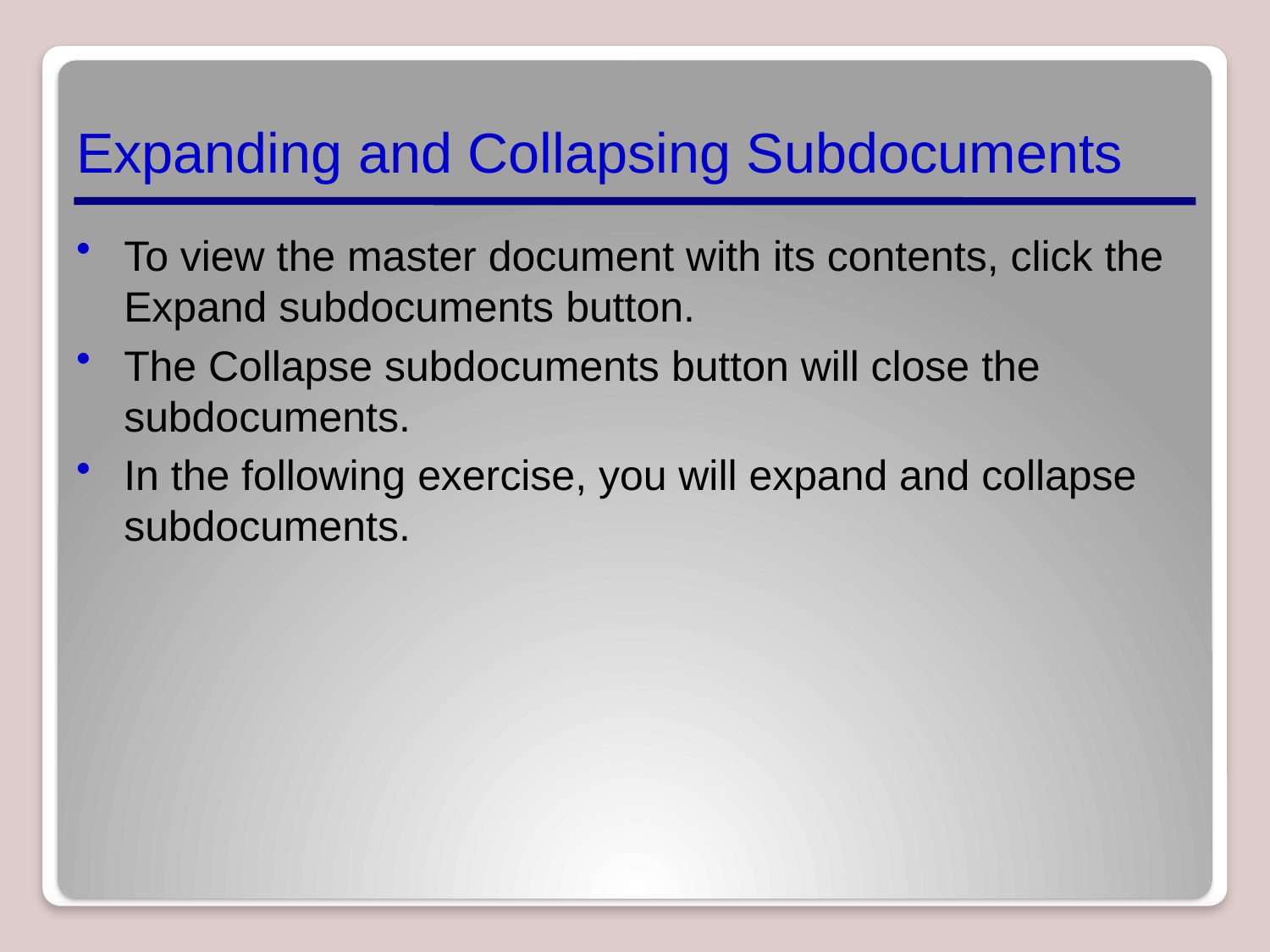

# Expanding and Collapsing Subdocuments
To view the master document with its contents, click the Expand subdocuments button.
The Collapse subdocuments button will close the subdocuments.
In the following exercise, you will expand and collapse subdocuments.